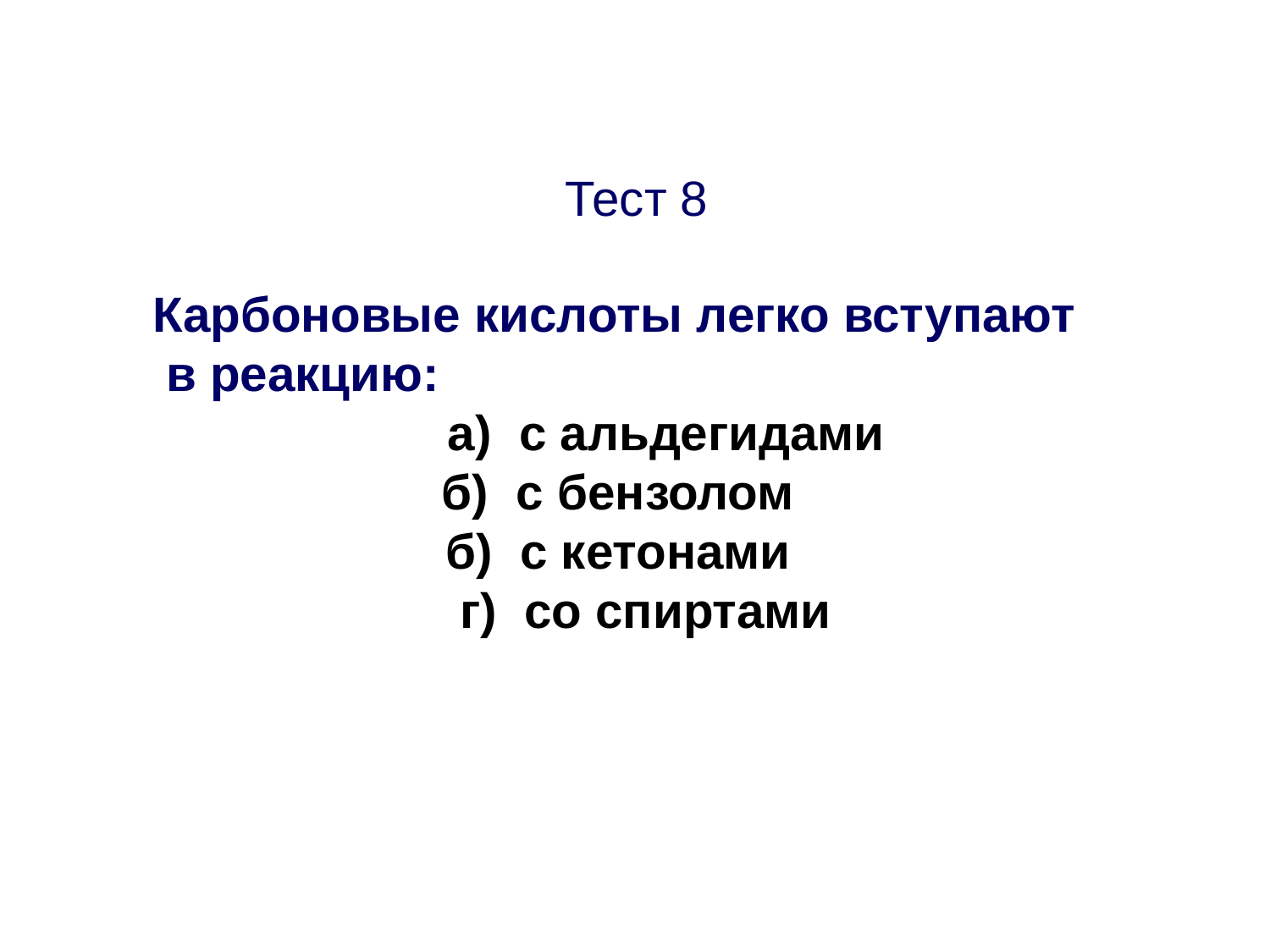

# Тест 8
    Карбоновые кислоты легко вступают
     в реакцию:
       а)  с альдегидами
б)  с бензолом
б)  с кетонами
   г)  со спиртами